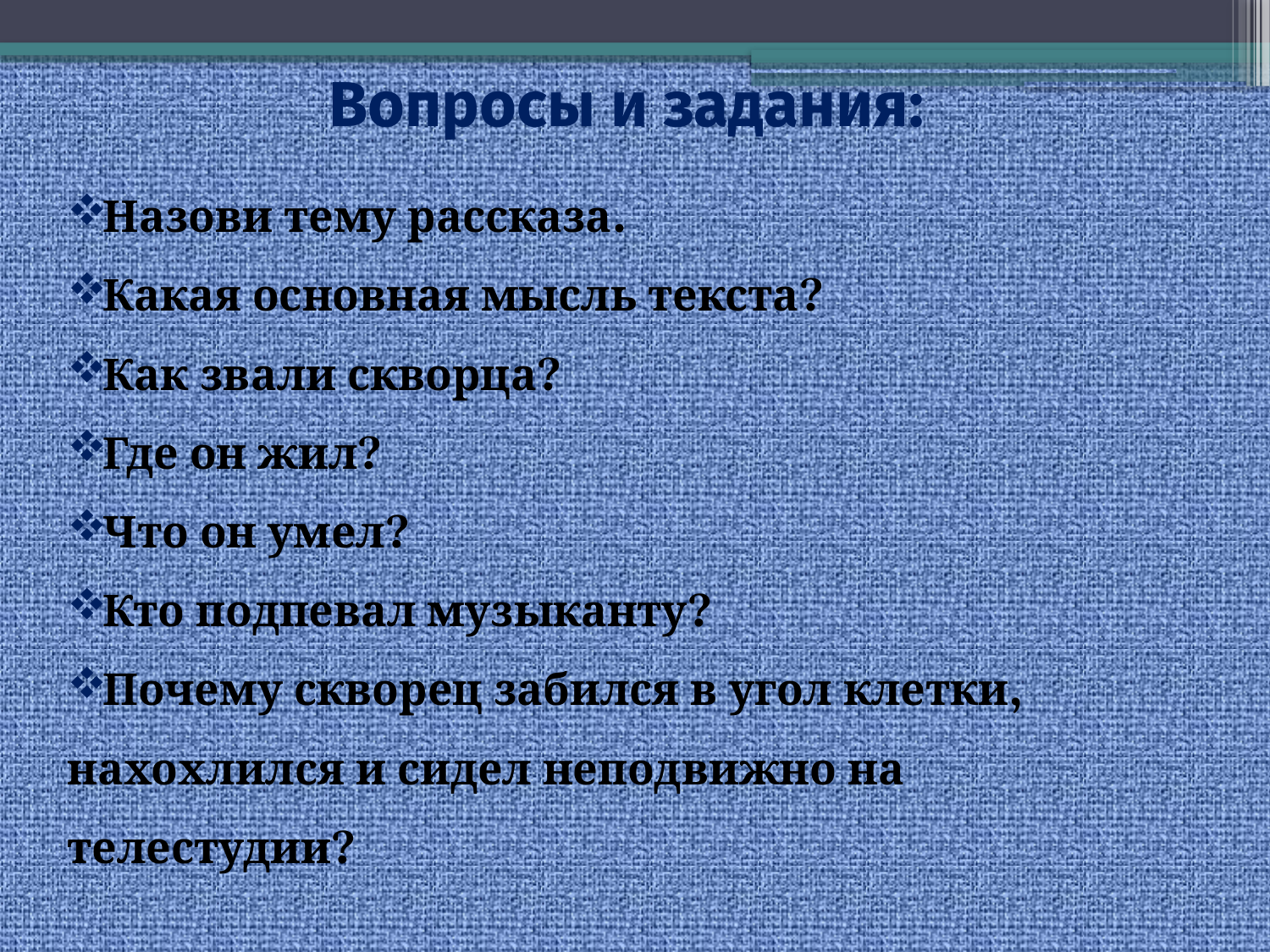

# Вопросы и задания:
Назови тему рассказа.
Какая основная мысль текста?
Как звали скворца?
Где он жил?
Что он умел?
Кто подпевал музыканту?
Почему скворец забился в угол клетки, нахохлился и сидел неподвижно на телестудии?